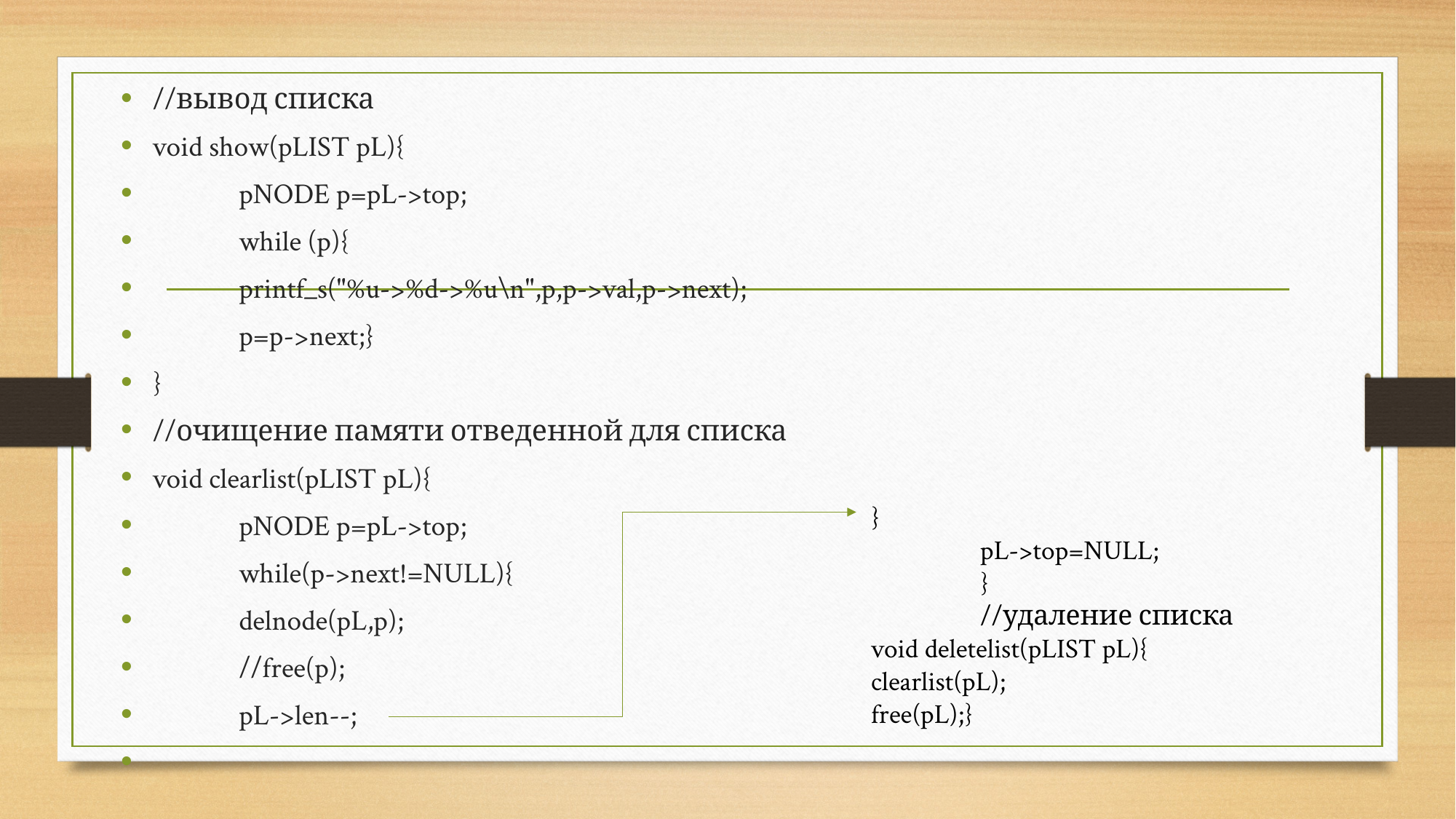

//вывод списка
void show(pLIST pL){
	pNODE p=pL->top;
	while (p){
		printf_s("%u->%d->%u\n",p,p->val,p->next);
		p=p->next;}
}
//очищение памяти отведенной для списка
void clearlist(pLIST pL){
	pNODE p=pL->top;
	while(p->next!=NULL){
		delnode(pL,p);
		//free(p);
		pL->len--;

}
	pL->top=NULL;
	}
	//удаление списка
void deletelist(pLIST pL){
clearlist(pL);
free(pL);}